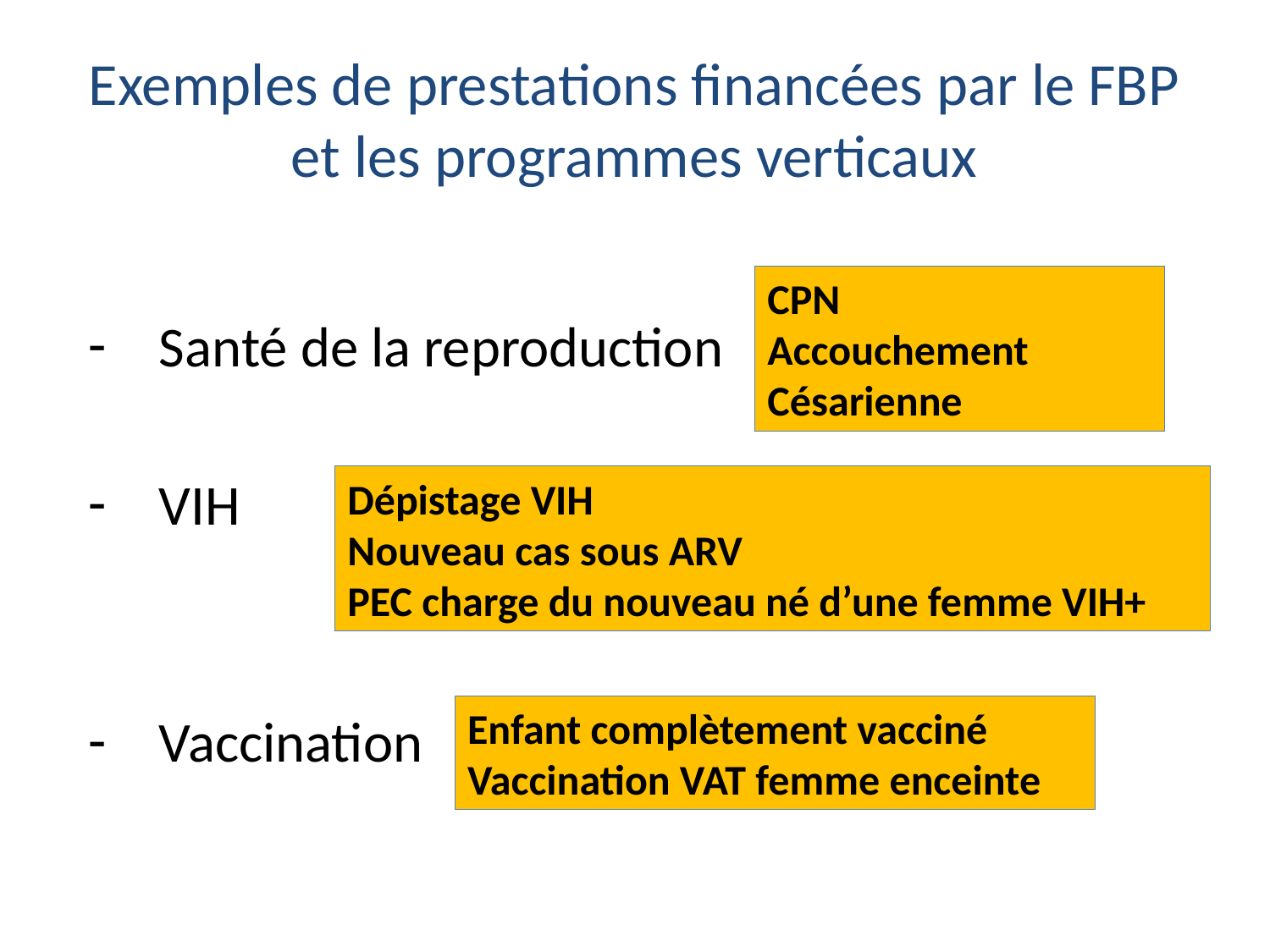

# Exemples de prestations financées par le FBP et les programmes verticaux

Santé de la reproduction

VIH

Vaccination

CPN
Accouchement
Césarienne
Dépistage VIH
Nouveau cas sous ARV
PEC charge du nouveau né d’une femme VIH+
Enfant complètement vacciné
Vaccination VAT femme enceinte